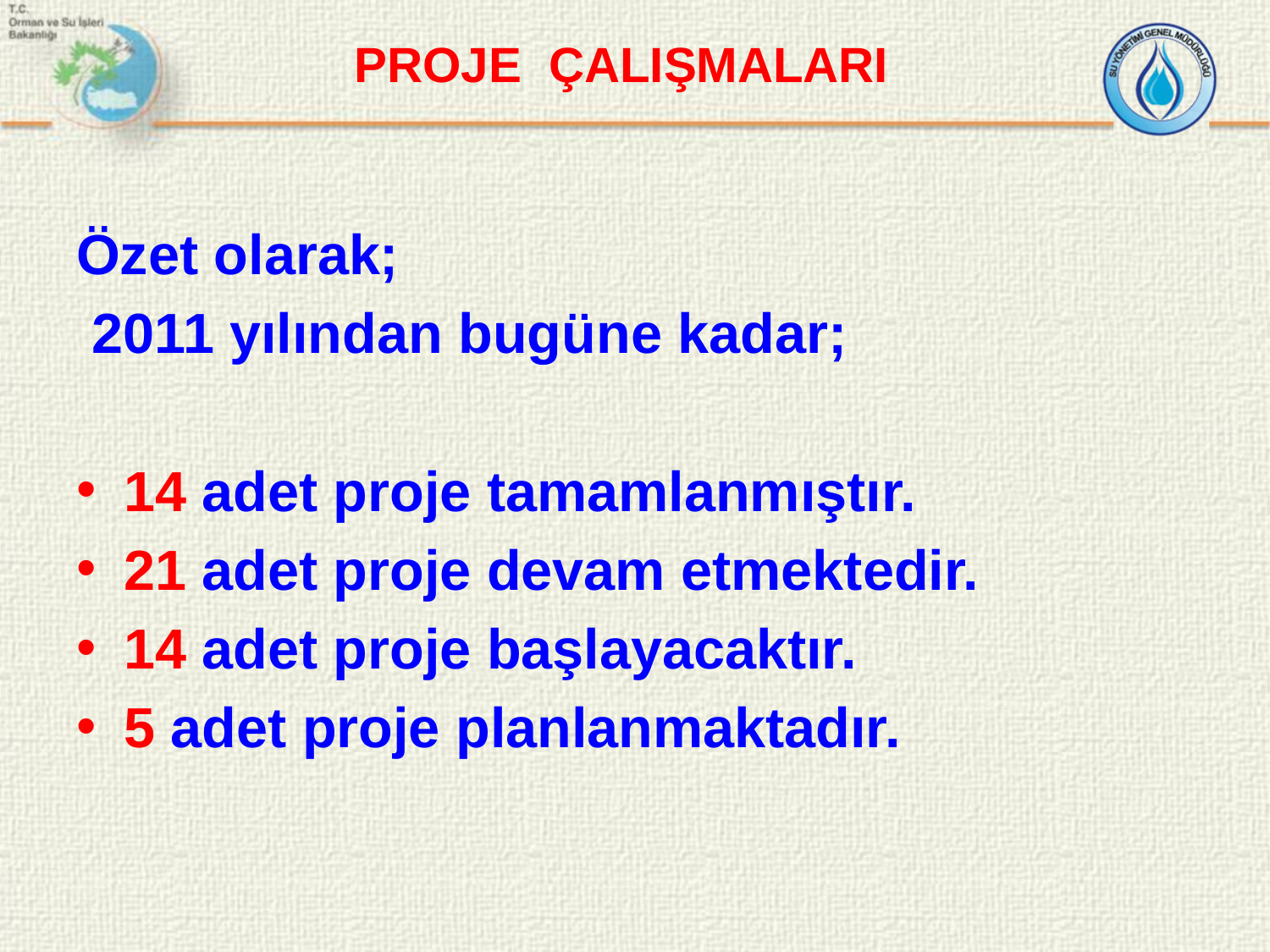

# PROJE  ÇALIŞMALARI
Özet olarak;
 2011 yılından bugüne kadar;

14 adet proje tamamlanmıştır.
21 adet proje devam etmektedir.
14 adet proje başlayacaktır.
5 adet proje planlanmaktadır.